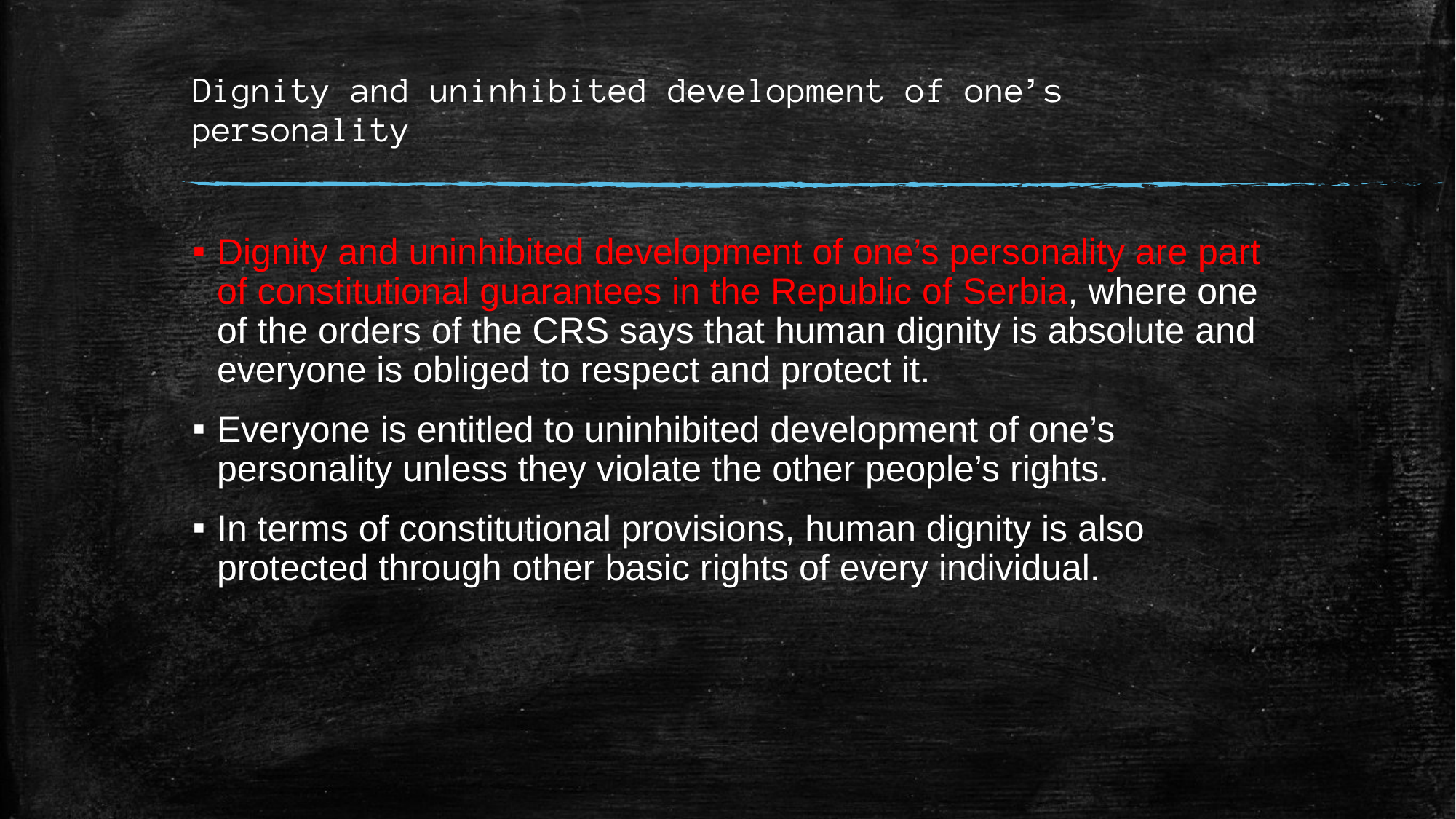

# Dignity and uninhibited development of one’s personality
Dignity and uninhibited development of one’s personality are part of constitutional guarantees in the Republic of Serbia, where one of the orders of the CRS says that human dignity is absolute and everyone is obliged to respect and protect it.
Everyone is entitled to uninhibited development of one’s personality unless they violate the other people’s rights.
In terms of constitutional provisions, human dignity is also protected through other basic rights of every individual.